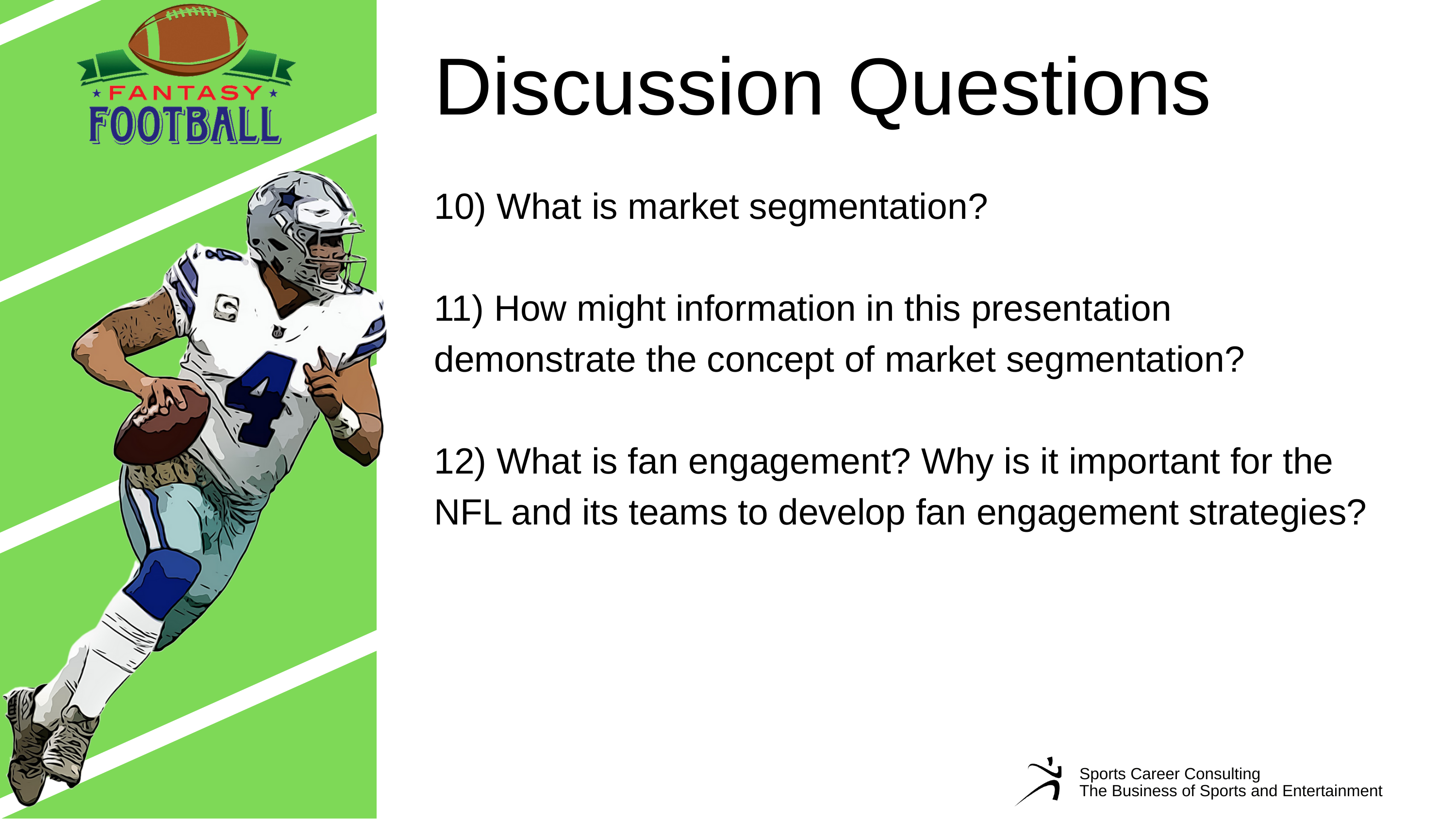

Discussion Questions

10) What is market segmentation?

11) How might information in this presentation demonstrate the concept of market segmentation?

12) What is fan engagement? Why is it important for the NFL and its teams to develop fan engagement strategies?

Sports Career Consulting
The Business of Sports and Entertainment